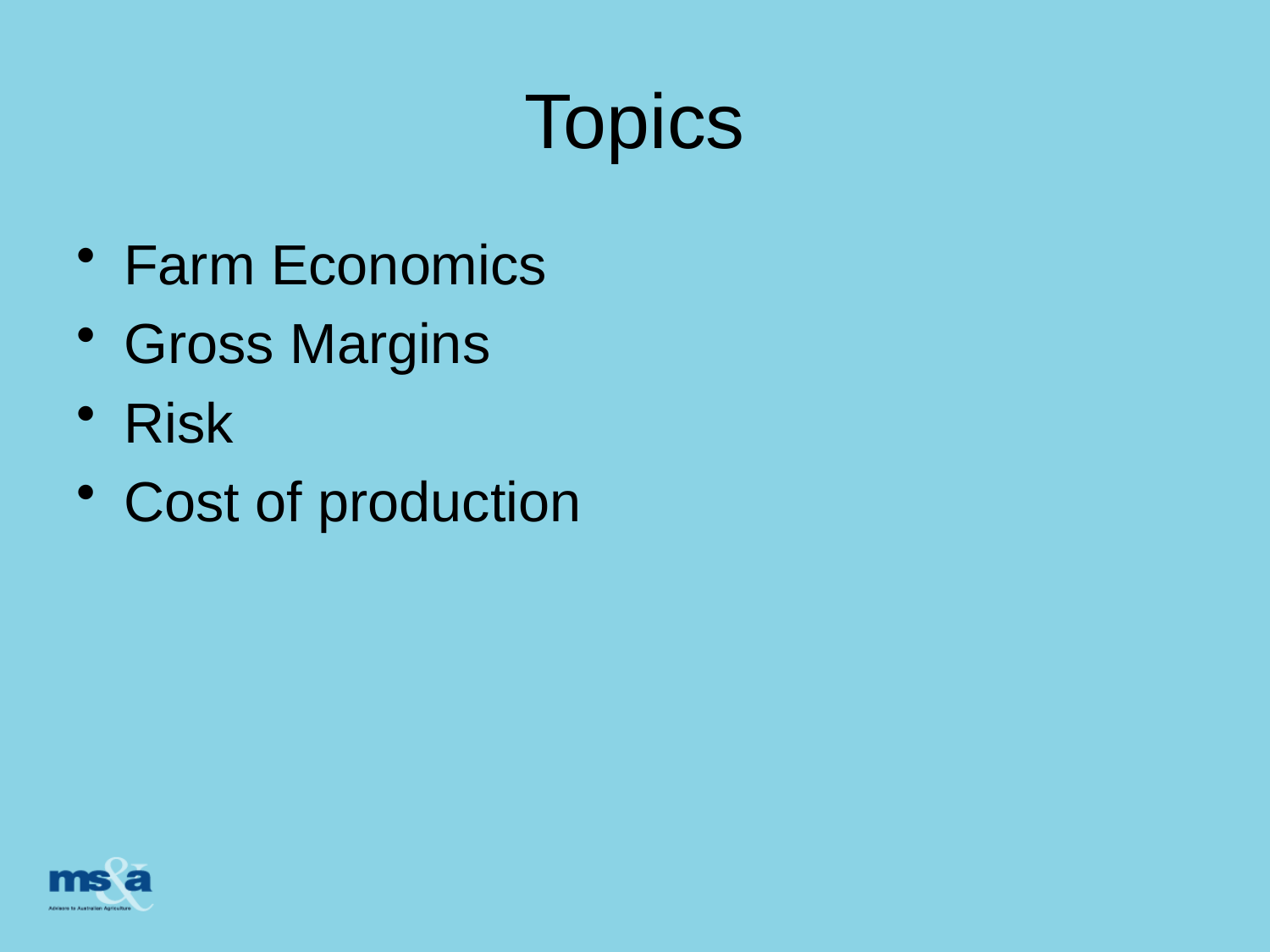

# Topics
Farm Economics
Gross Margins
Risk
Cost of production